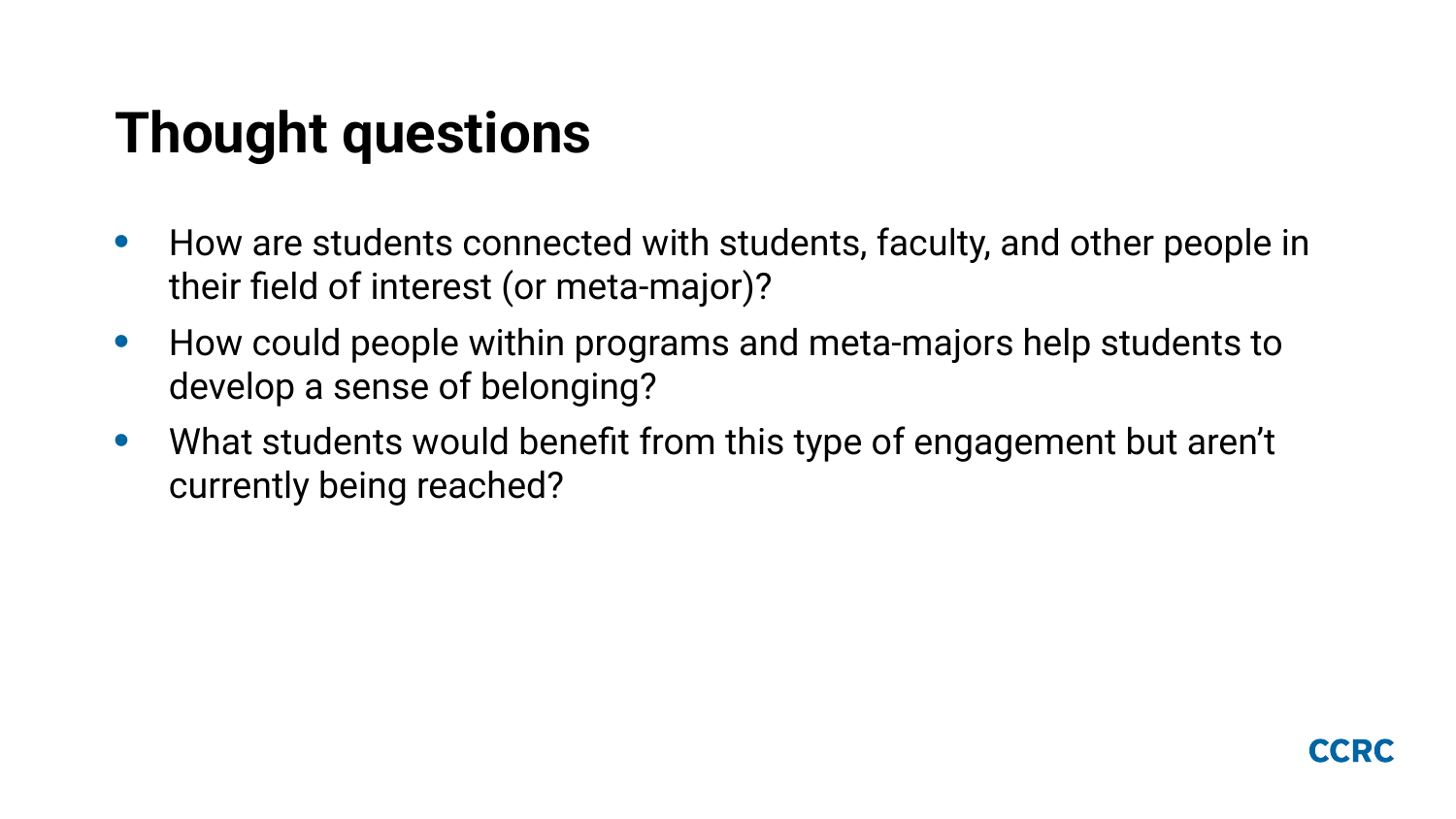

# Thought questions
How are students connected with students, faculty, and other people in their field of interest (or meta-major)?
How could people within programs and meta-majors help students to develop a sense of belonging?
What students would benefit from this type of engagement but aren’t currently being reached?